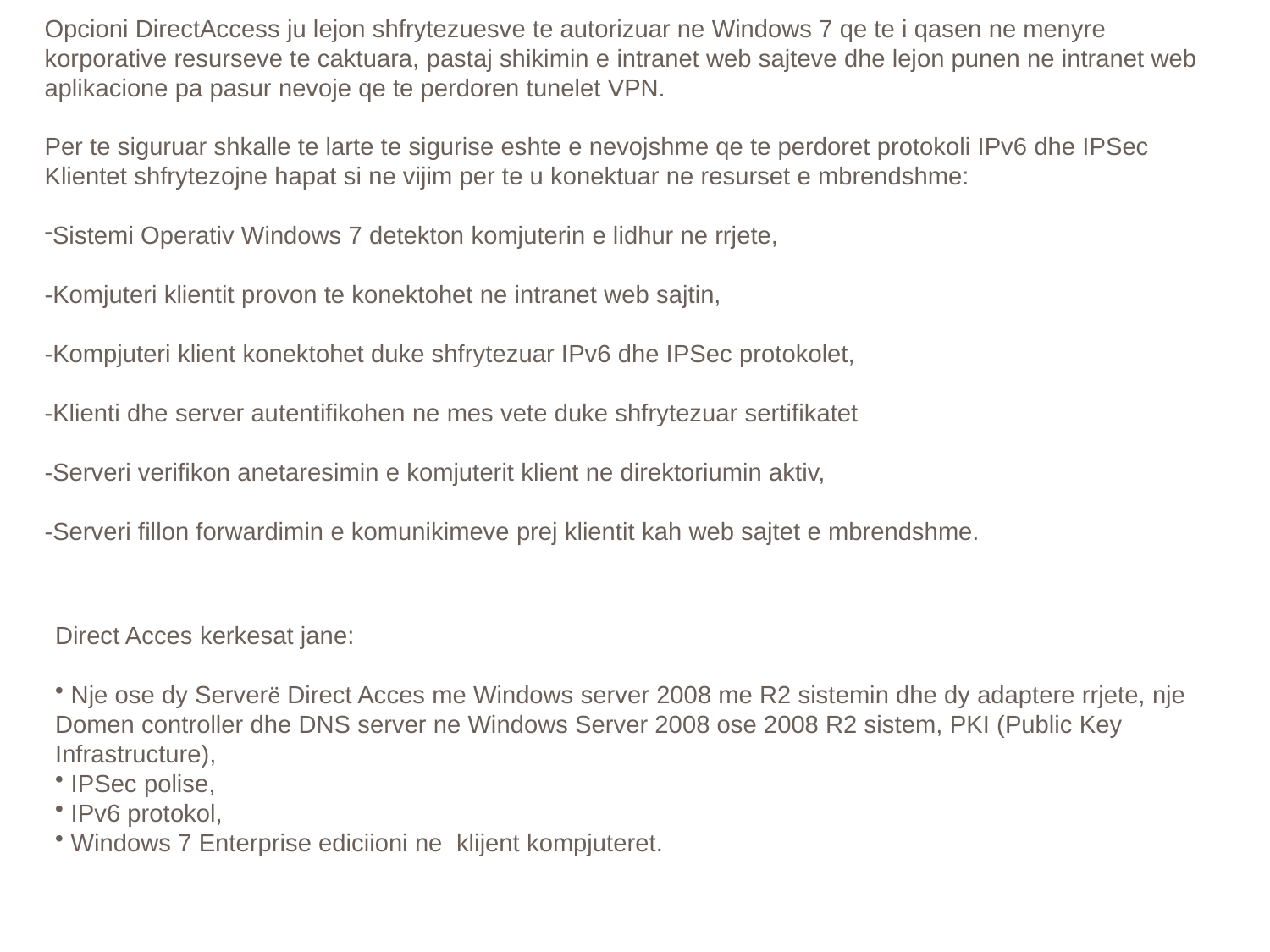

Opcioni DirectAccess ju lejon shfrytezuesve te autorizuar ne Windows 7 qe te i qasen ne menyre korporative resurseve te caktuara, pastaj shikimin e intranet web sajteve dhe lejon punen ne intranet web aplikacione pa pasur nevoje qe te perdoren tunelet VPN.

Per te siguruar shkalle te larte te sigurise eshte e nevojshme qe te perdoret protokoli IPv6 dhe IPSec
Klientet shfrytezojne hapat si ne vijim per te u konektuar ne resurset e mbrendshme:

Sistemi Operativ Windows 7 detekton komjuterin e lidhur ne rrjete,

-Komjuteri klientit provon te konektohet ne intranet web sajtin,

-Kompjuteri klient konektohet duke shfrytezuar IPv6 dhe IPSec protokolet,

-Klienti dhe server autentifikohen ne mes vete duke shfrytezuar sertifikatet

-Serveri verifikon anetaresimin e komjuterit klient ne direktoriumin aktiv,

-Serveri fillon forwardimin e komunikimeve prej klientit kah web sajtet e mbrendshme.

Direct Acces kerkesat jane:

 Nje ose dy Serverë Direct Acces me Windows server 2008 me R2 sistemin dhe dy adaptere rrjete, nje Domen controller dhe DNS server ne Windows Server 2008 ose 2008 R2 sistem, PKI (Public Key Infrastructure),
 IPSec polise,
 IPv6 protokol,
 Windows 7 Enterprise ediciioni ne  klijent kompjuteret.